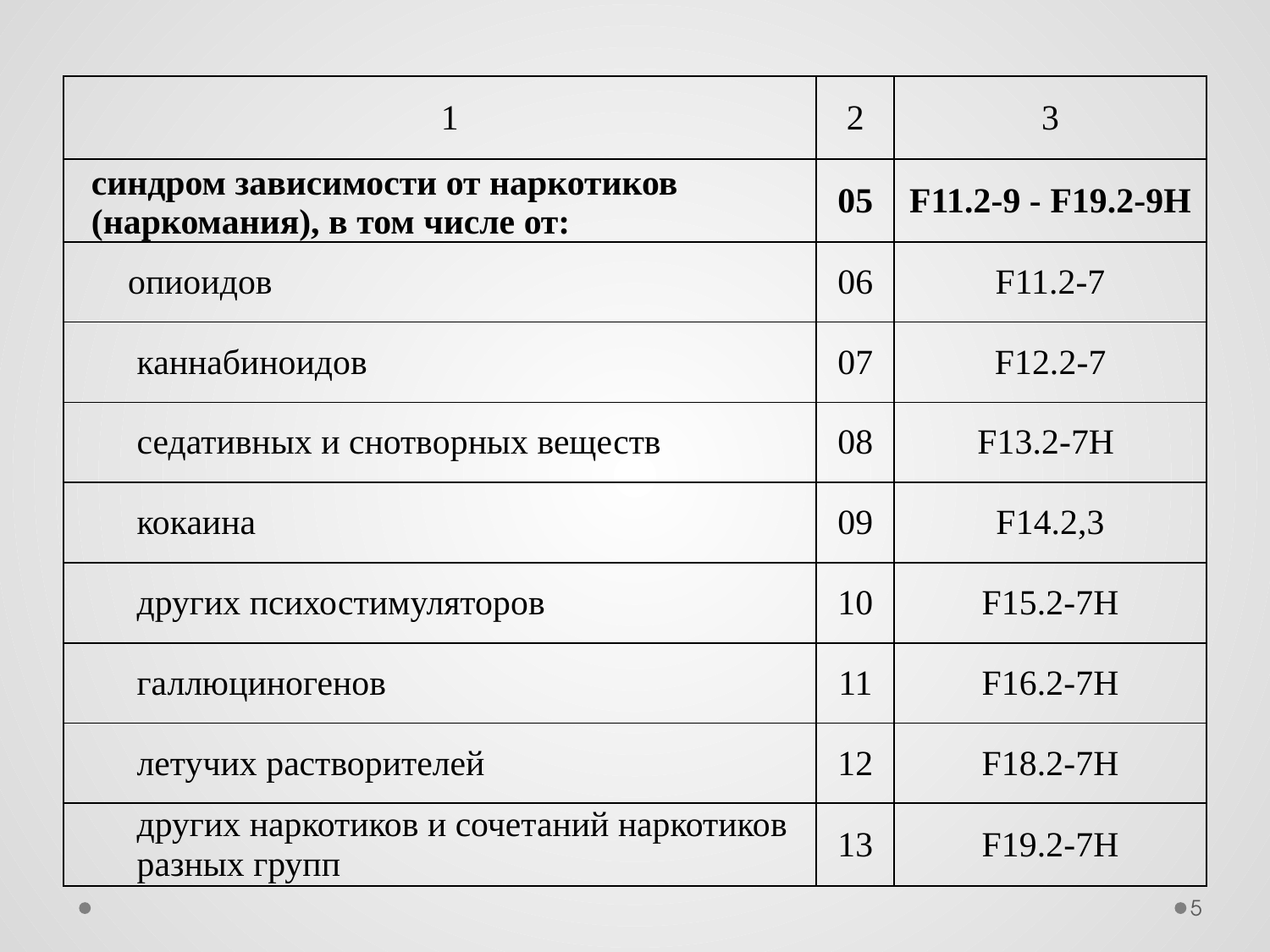

| 1 | 2 | 3 |
| --- | --- | --- |
| синдром зависимости от наркотиков (наркомания), в том числе от: | 05 | F11.2-9 - F19.2-9H |
| опиоидов | 06 | F11.2-7 |
| каннабиноидов | 07 | F12.2-7 |
| седативных и снотворных веществ | 08 | F13.2-7Н |
| кокаина | 09 | F14.2,3 |
| других психостимуляторов | 10 | F15.2-7Н |
| галлюциногенов | 11 | F16.2-7Н |
| летучих растворителей | 12 | F18.2-7Н |
| других наркотиков и сочетаний наркотиков разных групп | 13 | F19.2-7Н |

5